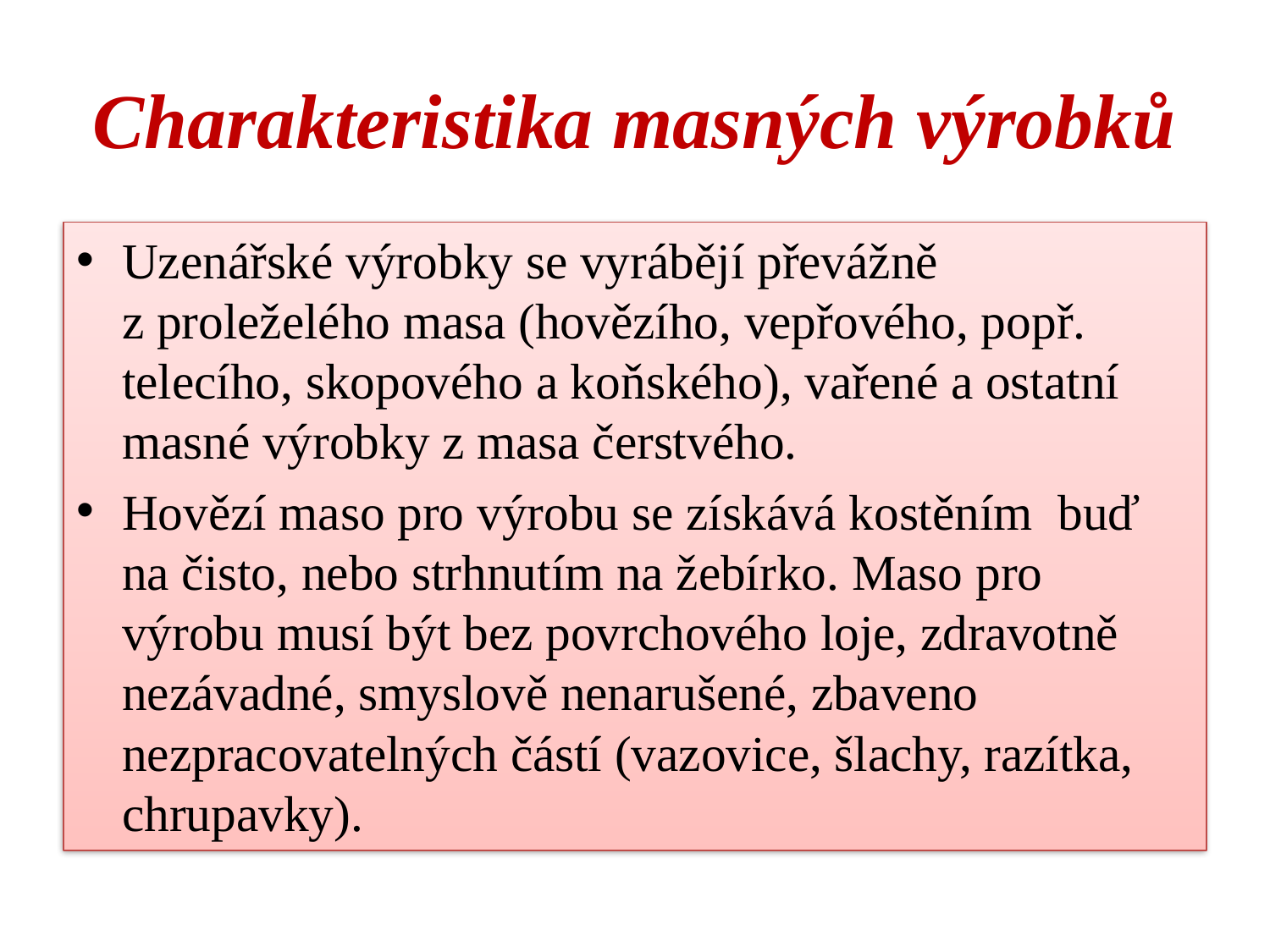

# Charakteristika masných výrobků
Uzenářské výrobky se vyrábějí převážně z proleželého masa (hovězího, vepřového, popř. telecího, skopového a koňského), vařené a ostatní masné výrobky z masa čerstvého.
Hovězí maso pro výrobu se získává kostěním  buď na čisto, nebo strhnutím na žebírko. Maso pro výrobu musí být bez povrchového loje, zdravotně nezávadné, smyslově nenarušené, zbaveno nezpracovatelných částí (vazovice, šlachy, razítka, chrupavky).